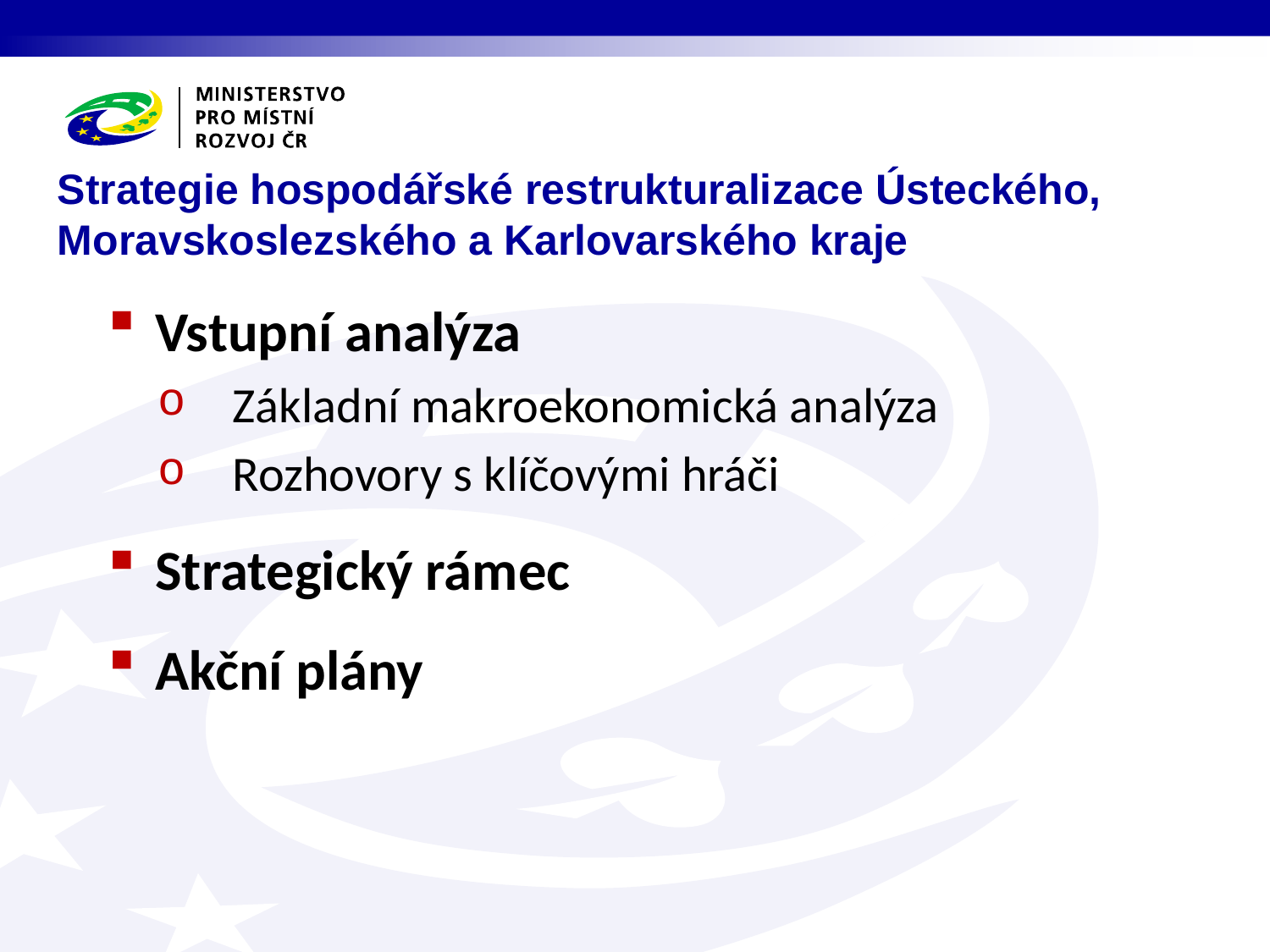

# Strategie hospodářské restrukturalizace Ústeckého, Moravskoslezského a Karlovarského kraje
Vstupní analýza
Základní makroekonomická analýza
Rozhovory s klíčovými hráči
Strategický rámec
Akční plány